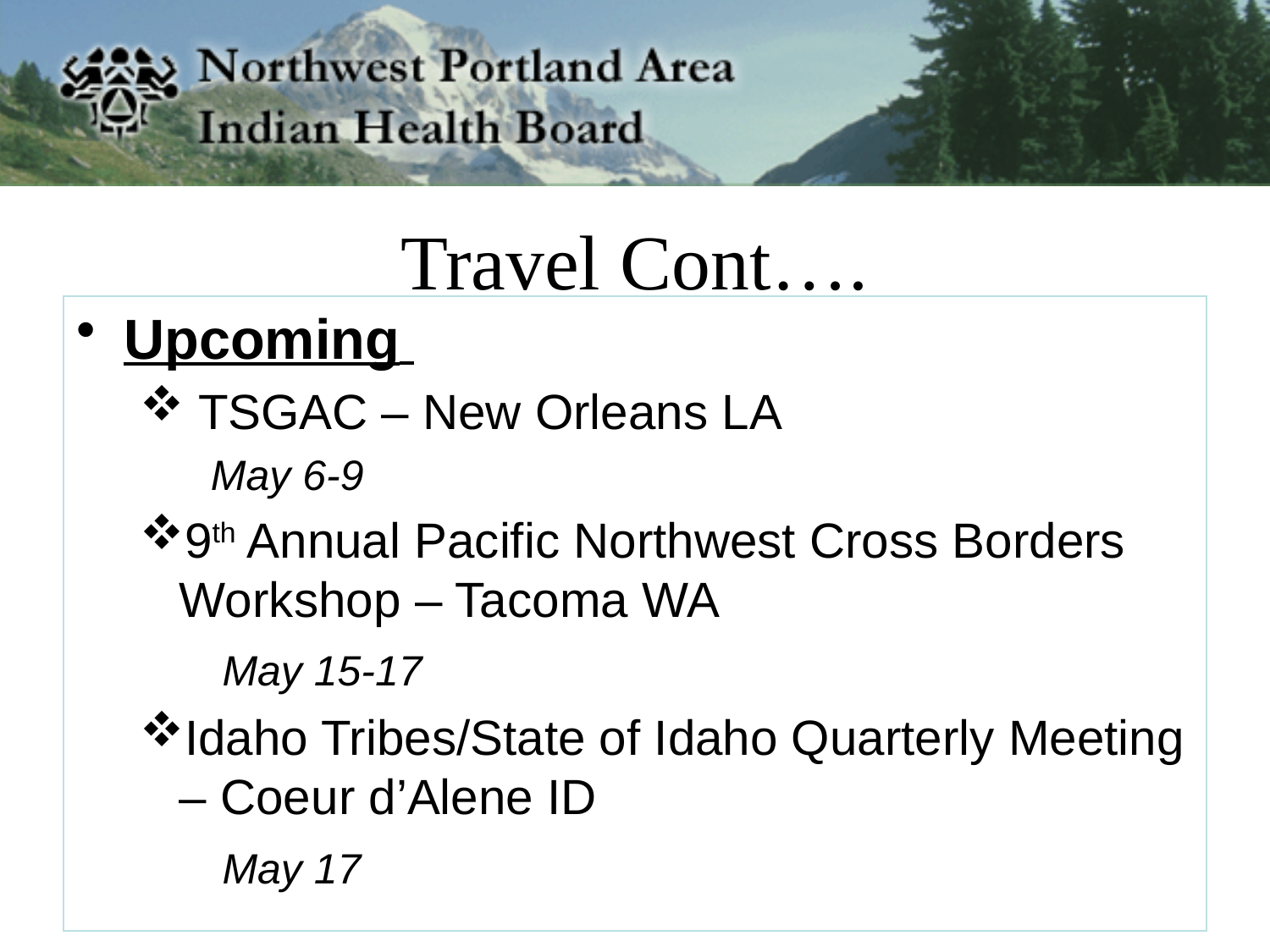

# Travel Cont….
Upcoming
 TSGAC – New Orleans LA
      May 6-9
9th Annual Pacific Northwest Cross Borders Workshop – Tacoma WA
      May 15-17
Idaho Tribes/State of Idaho Quarterly Meeting – Coeur d’Alene ID
      May 17